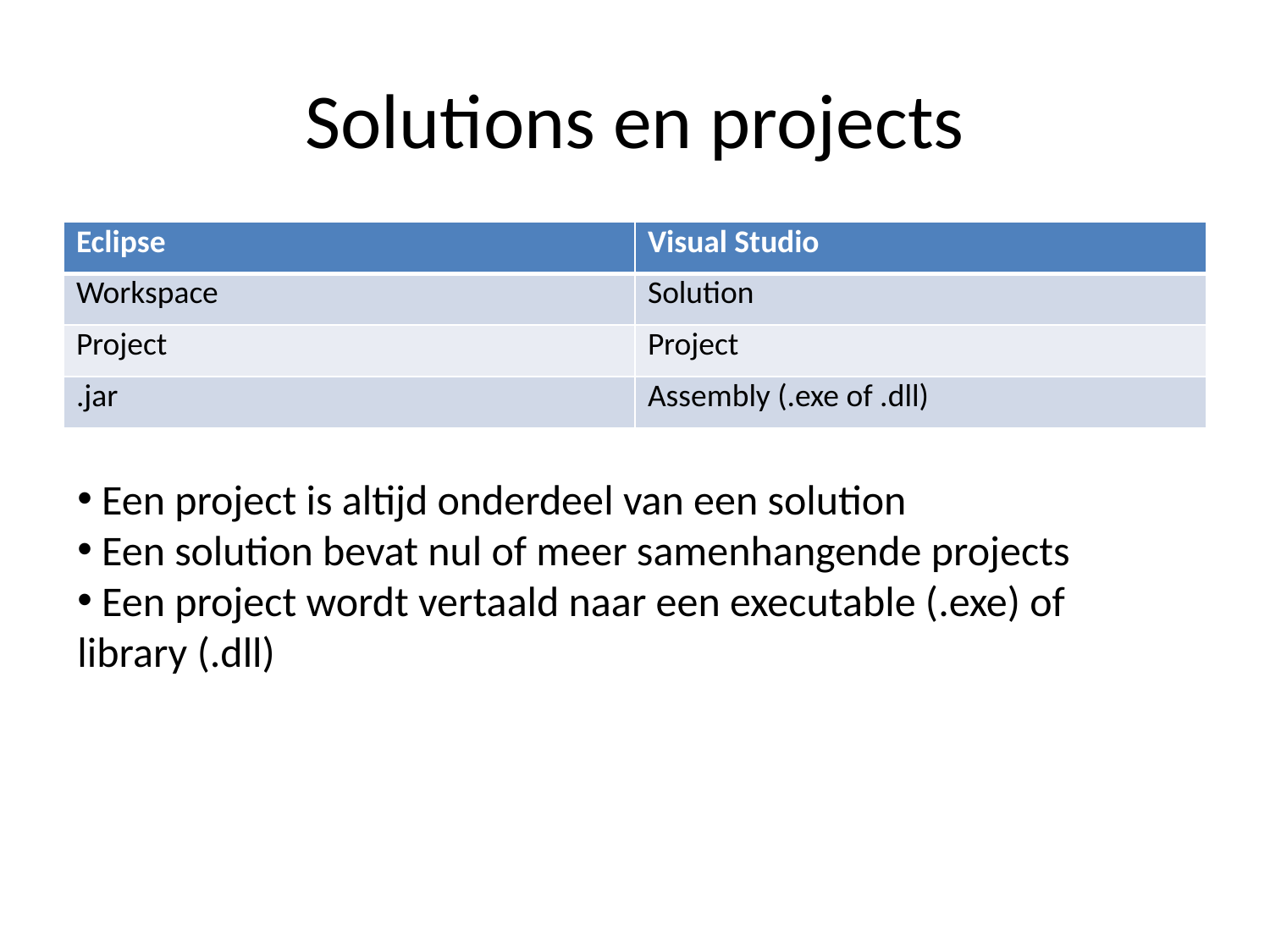

# Solutions en projects
| Eclipse | Visual Studio |
| --- | --- |
| Workspace | Solution |
| Project | Project |
| .jar | Assembly (.exe of .dll) |
 Een project is altijd onderdeel van een solution
 Een solution bevat nul of meer samenhangende projects
 Een project wordt vertaald naar een executable (.exe) of library (.dll)